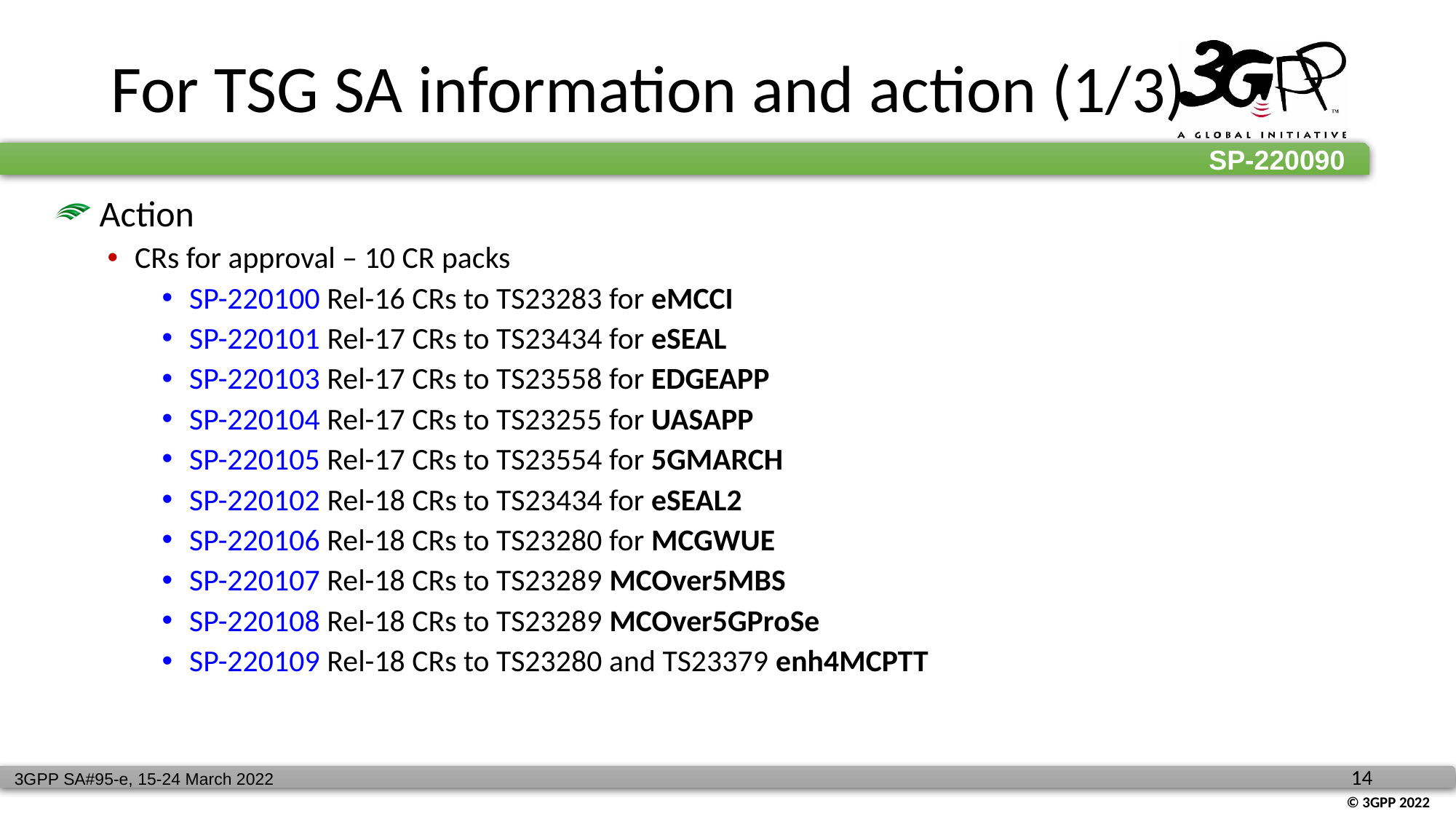

# For TSG SA information and action (1/3)
 Action
CRs for approval – 10 CR packs
SP-220100 Rel-16 CRs to TS23283 for eMCCI
SP-220101 Rel-17 CRs to TS23434 for eSEAL
SP-220103 Rel-17 CRs to TS23558 for EDGEAPP
SP-220104 Rel-17 CRs to TS23255 for UASAPP
SP-220105 Rel-17 CRs to TS23554 for 5GMARCH
SP-220102 Rel-18 CRs to TS23434 for eSEAL2
SP-220106 Rel-18 CRs to TS23280 for MCGWUE
SP-220107 Rel-18 CRs to TS23289 MCOver5MBS
SP-220108 Rel-18 CRs to TS23289 MCOver5GProSe
SP-220109 Rel-18 CRs to TS23280 and TS23379 enh4MCPTT